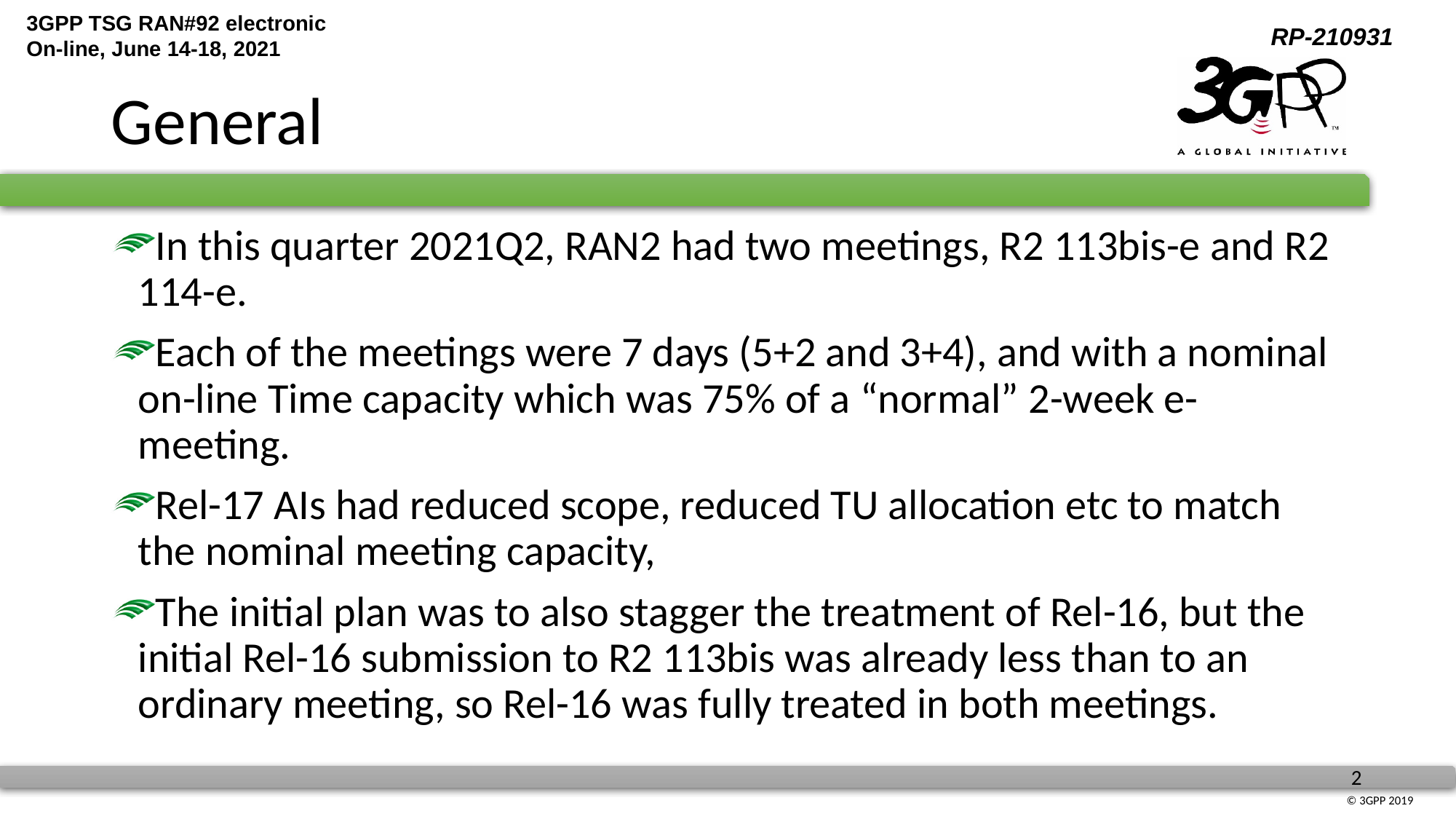

# General
In this quarter 2021Q2, RAN2 had two meetings, R2 113bis-e and R2 114-e.
Each of the meetings were 7 days (5+2 and 3+4), and with a nominal on-line Time capacity which was 75% of a “normal” 2-week e-meeting.
Rel-17 AIs had reduced scope, reduced TU allocation etc to match the nominal meeting capacity,
The initial plan was to also stagger the treatment of Rel-16, but the initial Rel-16 submission to R2 113bis was already less than to an ordinary meeting, so Rel-16 was fully treated in both meetings.